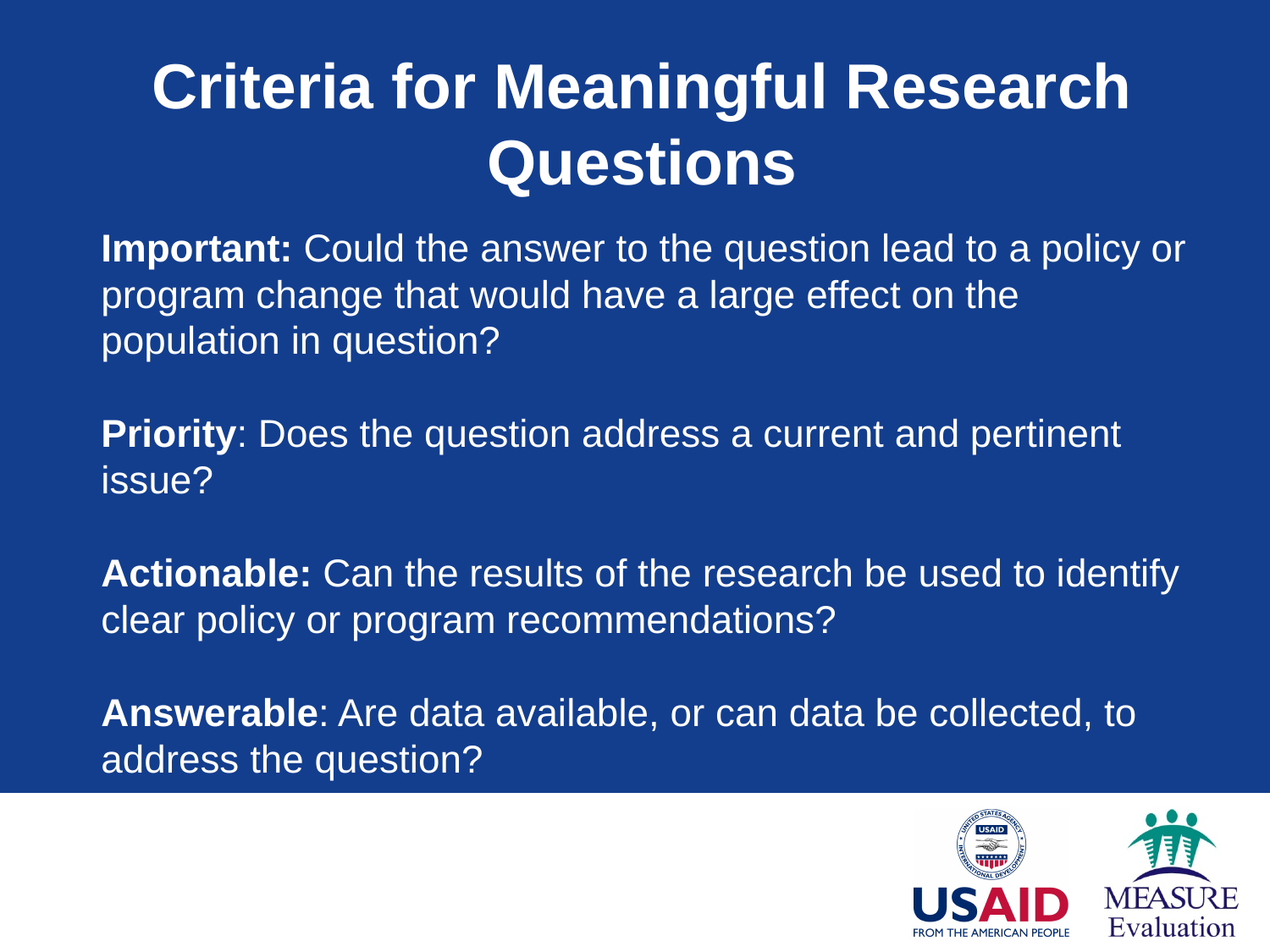

# Criteria for Meaningful Research Questions
Important: Could the answer to the question lead to a policy or program change that would have a large effect on the population in question?

Priority: Does the question address a current and pertinent issue?

Actionable: Can the results of the research be used to identify clear policy or program recommendations?

Answerable: Are data available, or can data be collected, to address the question?